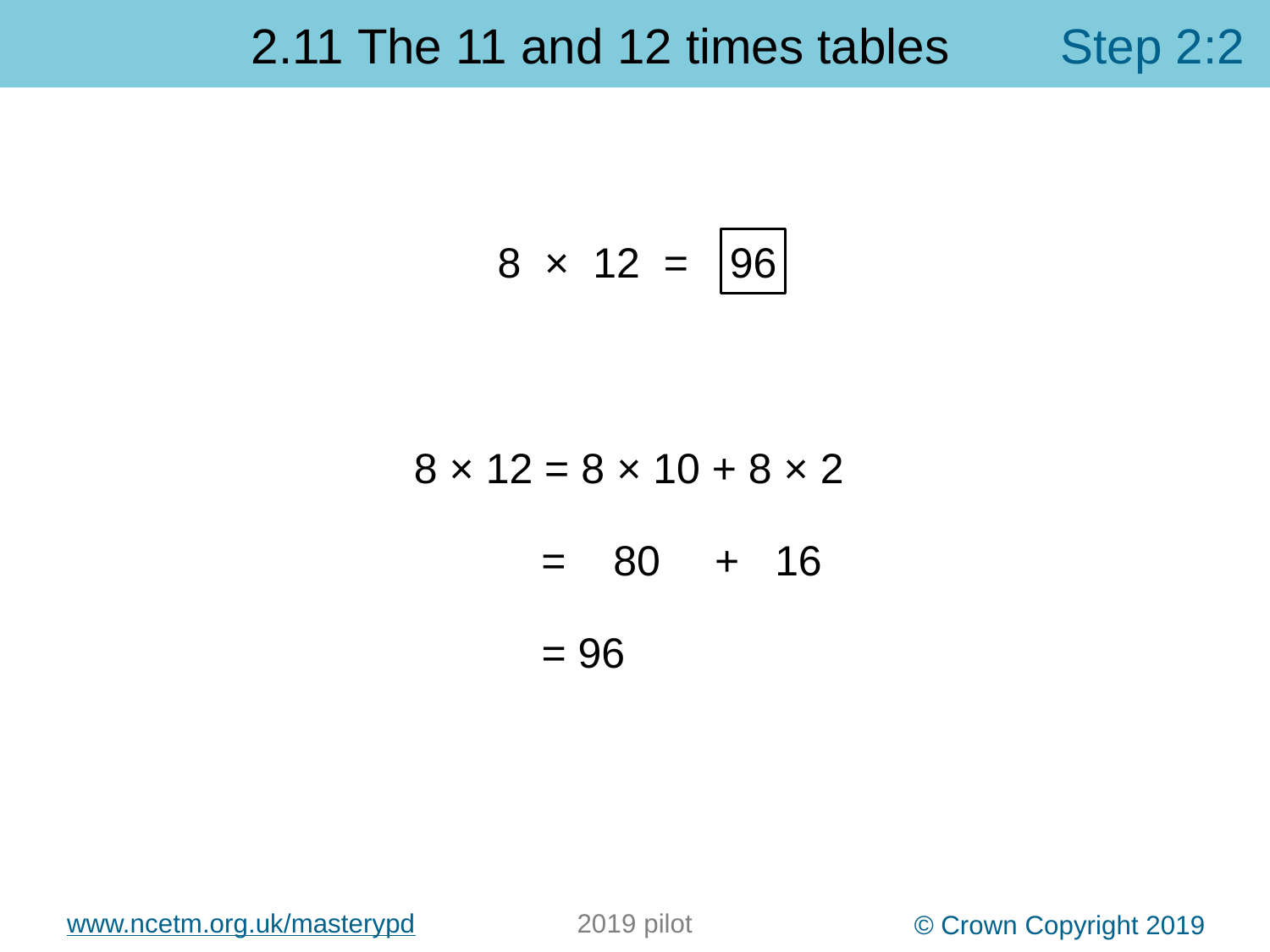

2.11 The 11 and 12 times tables	Step 2:2
8  ×  12  =
96

8 × 12 = 8 × 10 + 8 × 2
=    80
+   16
= 96